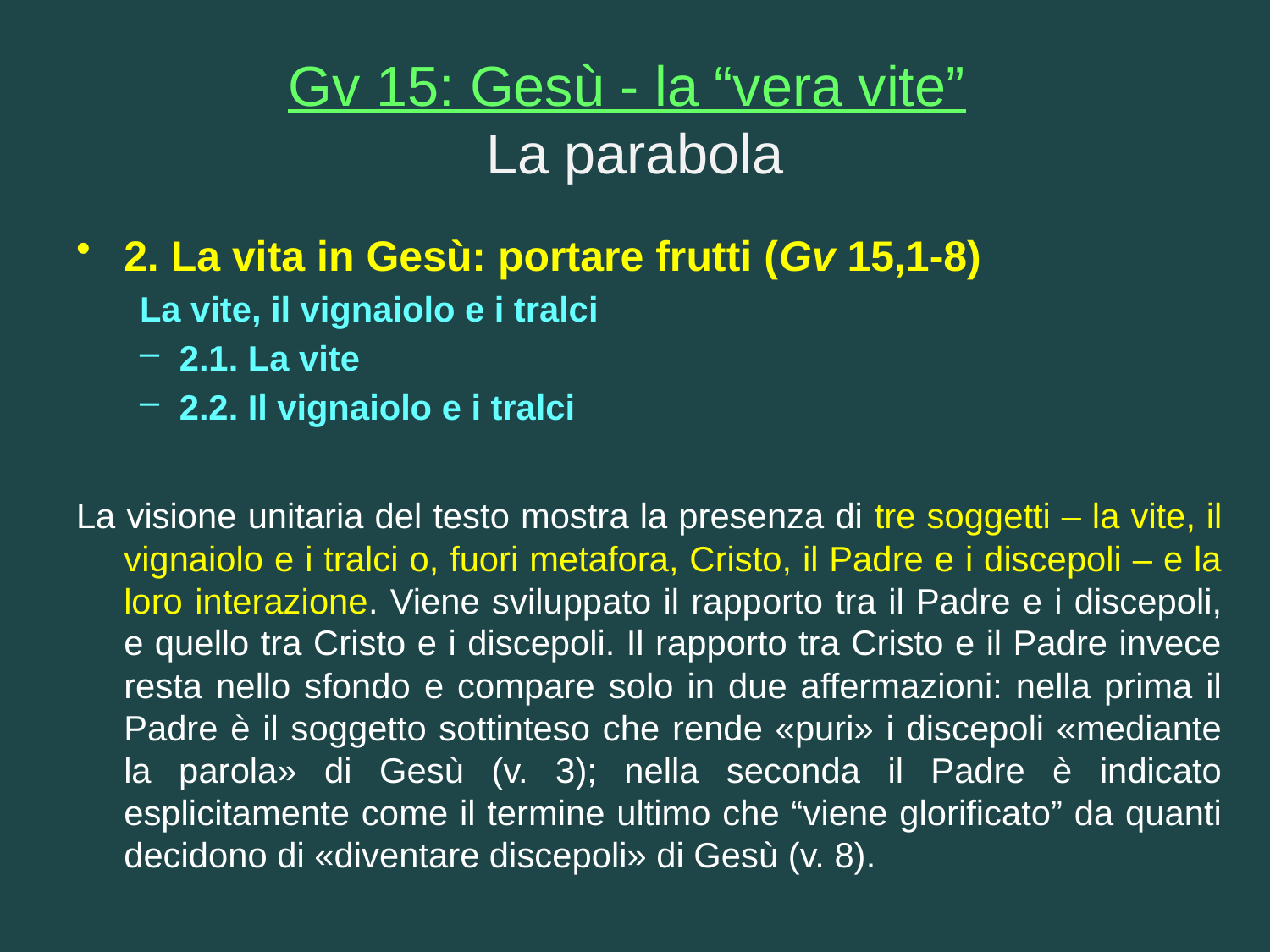

# Gv 15: Gesù - la “vera vite” La parabola
2. La vita in Gesù: portare frutti (Gv 15,1-8)
La vite, il vignaiolo e i tralci
2.1. La vite
2.2. Il vignaiolo e i tralci

La visione unitaria del testo mostra la presenza di tre soggetti – la vite, il vignaiolo e i tralci o, fuori metafora, Cristo, il Padre e i discepoli – e la loro interazione. Viene sviluppato il rapporto tra il Padre e i discepoli, e quello tra Cristo e i discepoli. Il rapporto tra Cristo e il Padre invece resta nello sfondo e compare solo in due affermazioni: nella prima il Padre è il soggetto sottinteso che rende «puri» i discepoli «mediante la parola» di Gesù (v. 3); nella seconda il Padre è indicato esplicitamente come il termine ultimo che “viene glorificato” da quanti decidono di «diventare discepoli» di Gesù (v. 8).